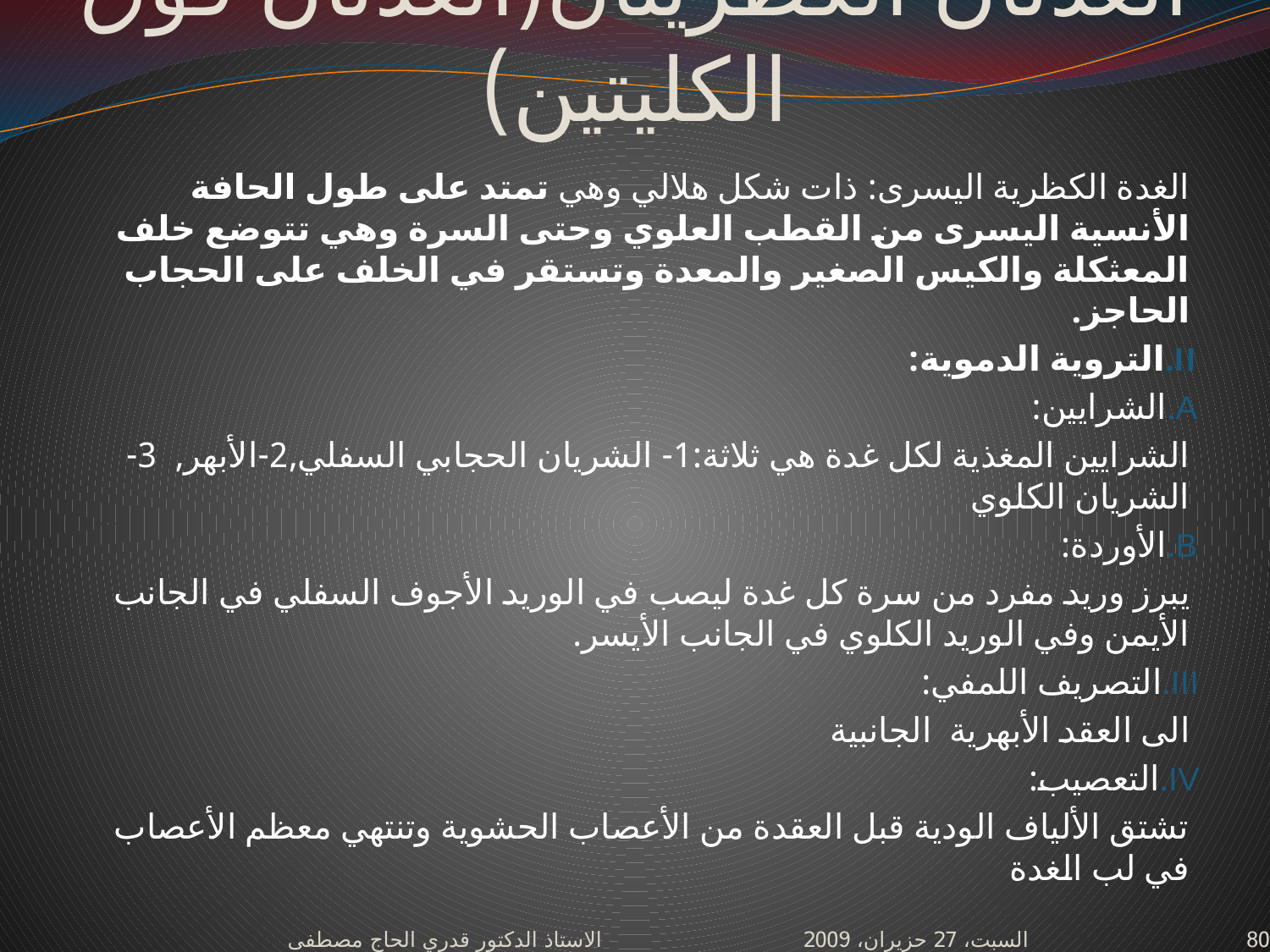

# الغدتان الكظريتان(الغدتان فوق الكليتين)
الغدة الكظرية اليسرى: ذات شكل هلالي وهي تمتد على طول الحافة الأنسية اليسرى من القطب العلوي وحتى السرة وهي تتوضع خلف المعثكلة والكيس الصغير والمعدة وتستقر في الخلف على الحجاب الحاجز.
التروية الدموية:
الشرايين:
الشرايين المغذية لكل غدة هي ثلاثة:1- الشريان الحجابي السفلي,2-الأبهر,  3-الشريان الكلوي
الأوردة:
يبرز وريد مفرد من سرة كل غدة ليصب في الوريد الأجوف السفلي في الجانب الأيمن وفي الوريد الكلوي في الجانب الأيسر.
التصريف اللمفي:
الى العقد الأبهرية  الجانبية
التعصيب:
تشتق الألياف الودية قبل العقدة من الأعصاب الحشوية وتنتهي معظم الأعصاب في لب الغدة

80
الاستاذ الدكتور قدري الحاج مصطفى
السبت، 27 حزيران، 2009